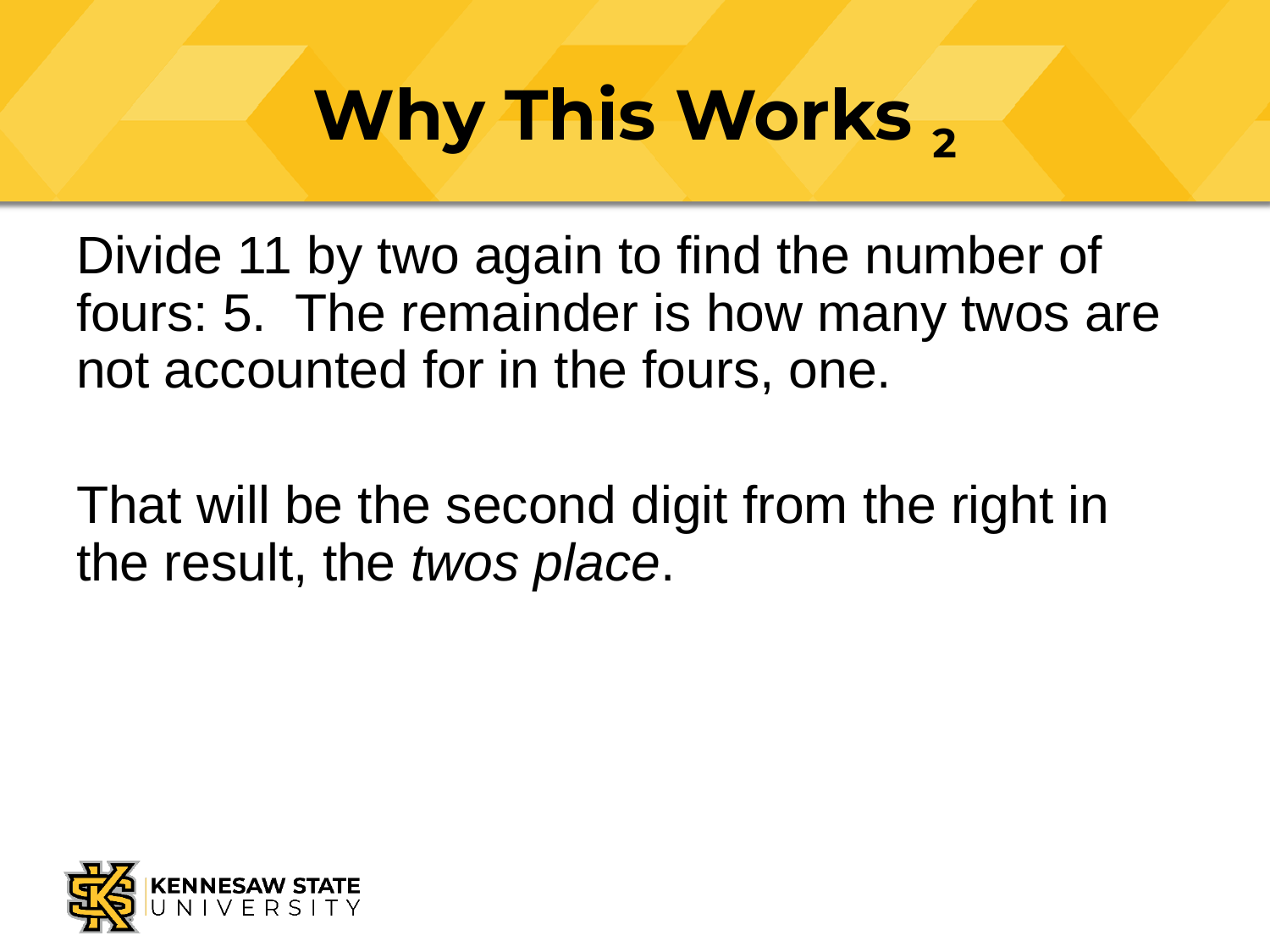

# Why This Works 2
Divide 11 by two again to find the number of fours: 5.  The remainder is how many twos are not accounted for in the fours, one.

That will be the second digit from the right in the result, the twos place.